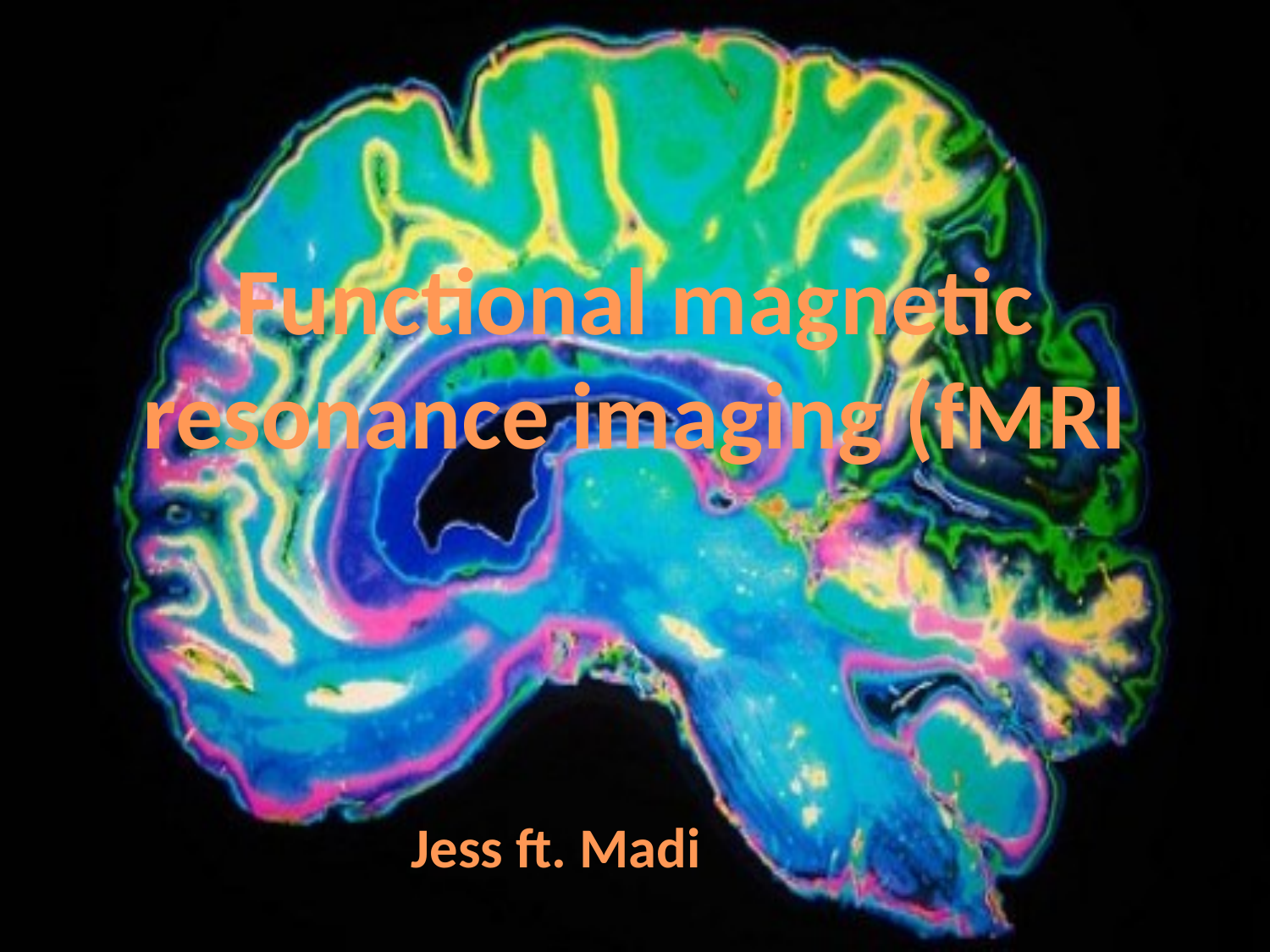

# Functional magnetic resonance imaging (fMRI
Jess ft. Madi